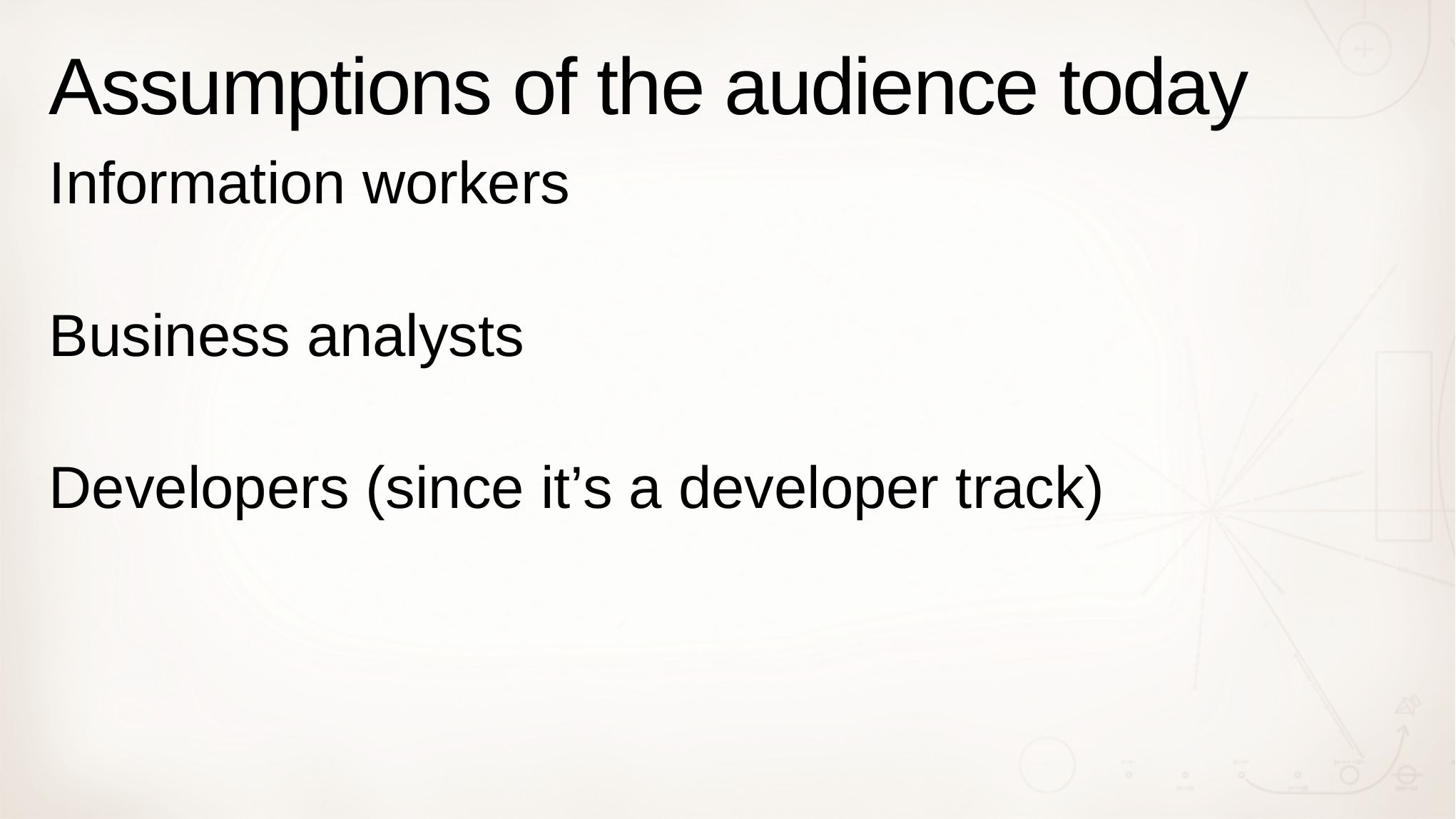

# Assumptions of the audience today
Information workers

Business analysts

Developers (since it’s a developer track)